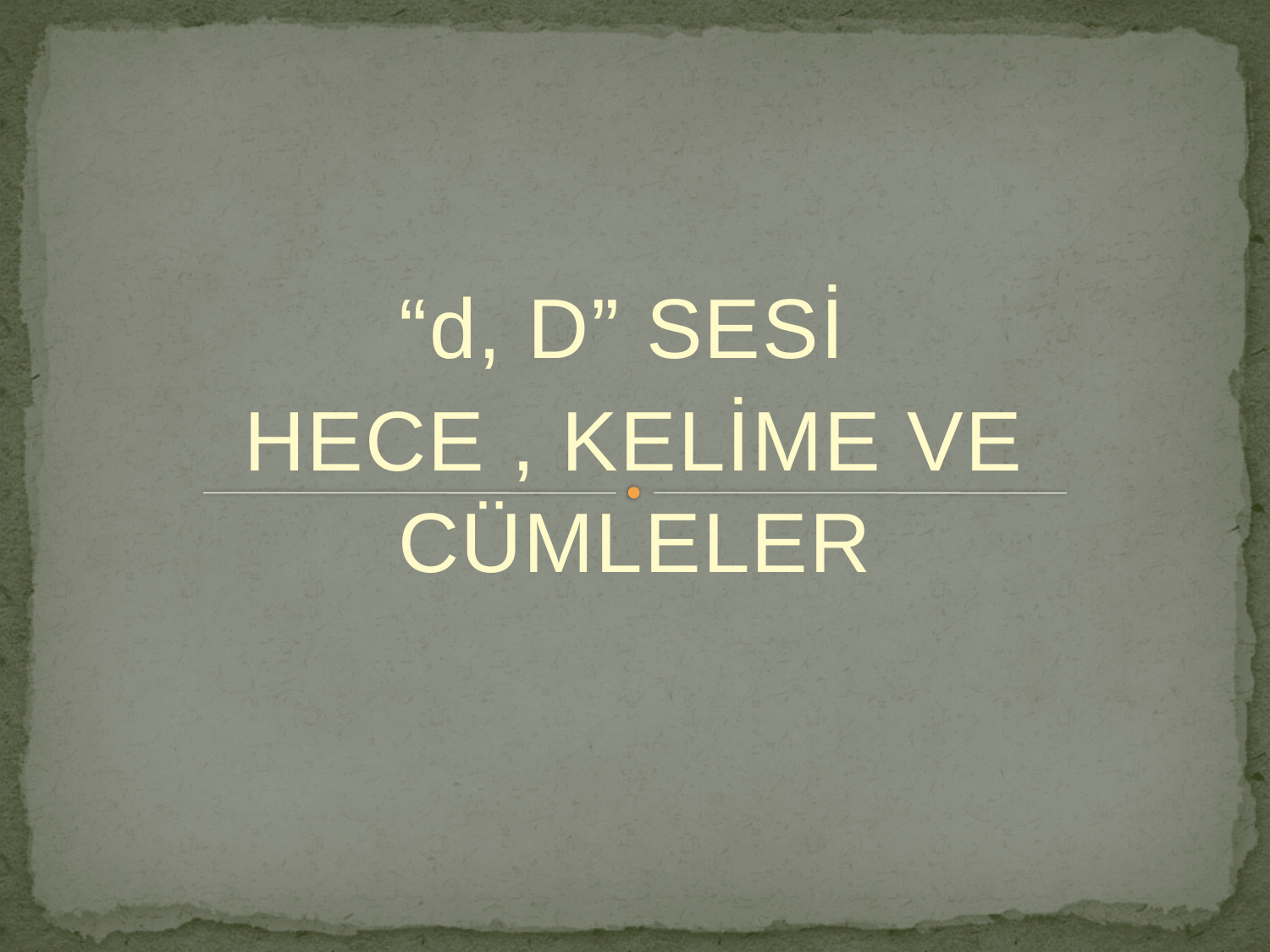

“d, D” SESİ
HECE , KELİME VE CÜMLELER